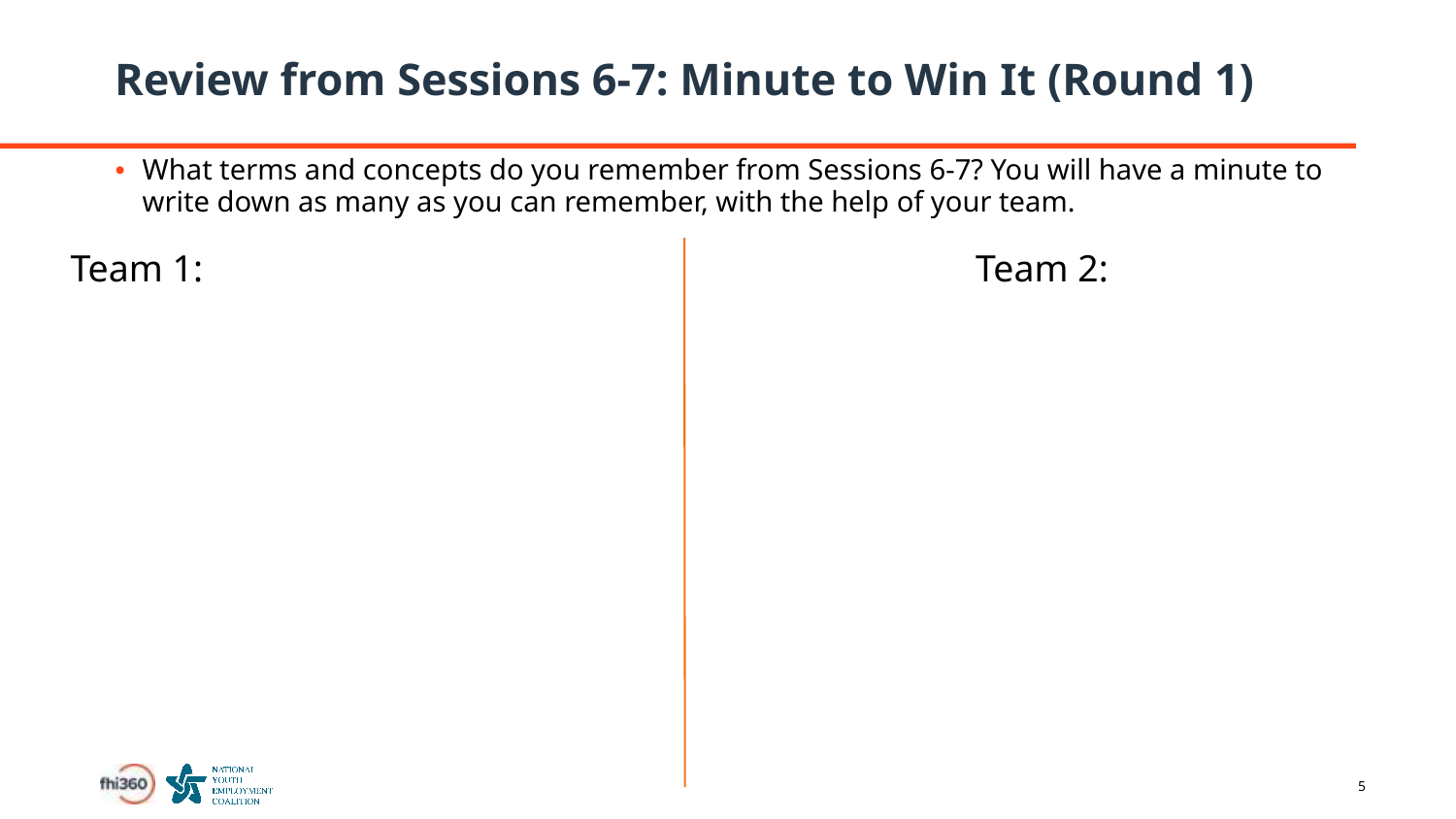

# Review from Sessions 6-7: Minute to Win It (Round 1)
What terms and concepts do you remember from Sessions 6-7? You will have a minute to write down as many as you can remember, with the help of your team.
Team 2:
Team 1: